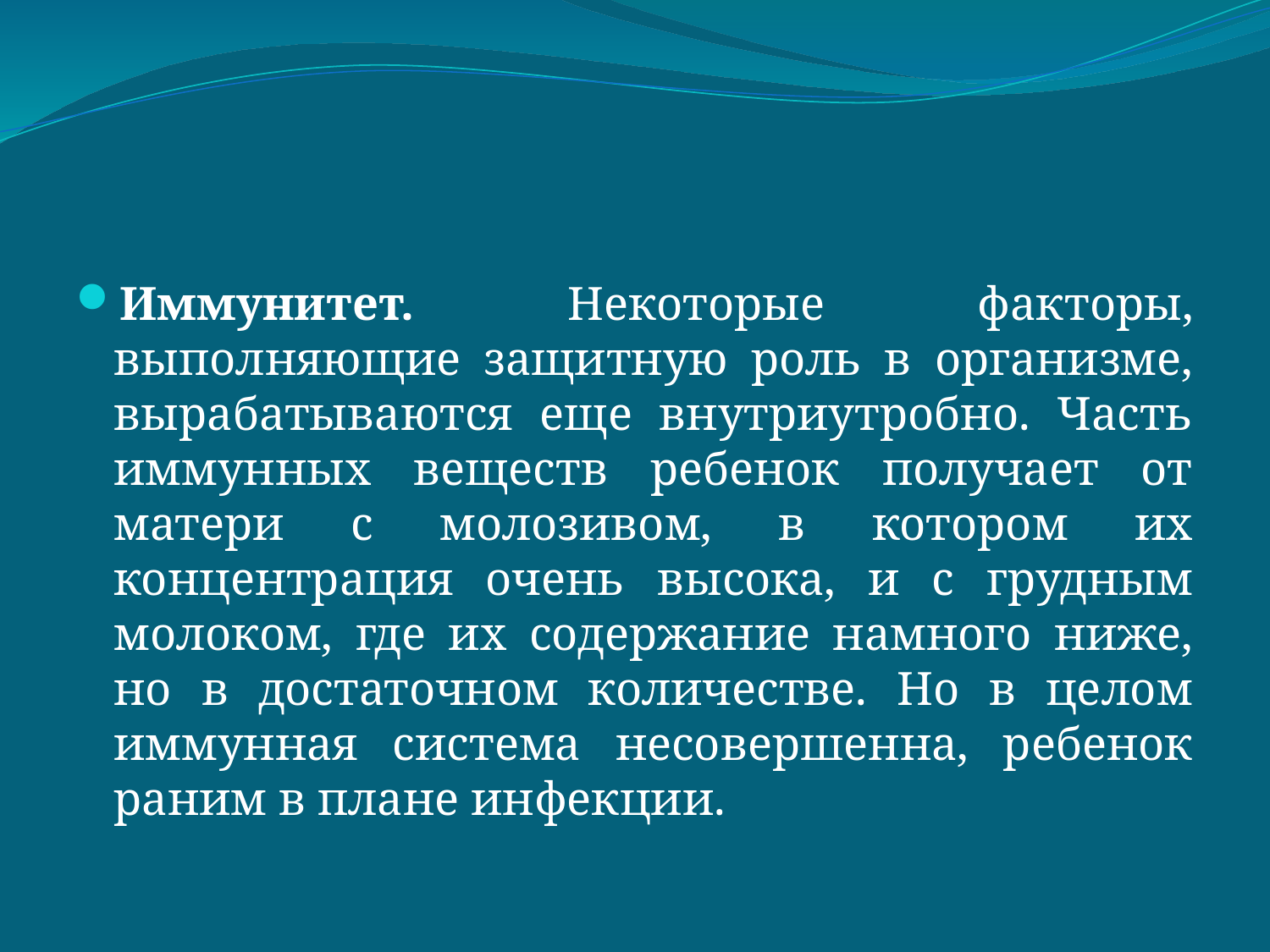

#
Иммунитет. Некоторые факторы, выполняющие защитную роль в организме, вырабатываются еще внутриутробно. Часть иммунных веществ ребенок получает от матери с молозивом, в котором их концентрация очень высока, и с грудным молоком, где их содержание намного ниже, но в достаточном количестве. Но в целом иммунная система несовершенна, ребенок раним в плане инфекции.